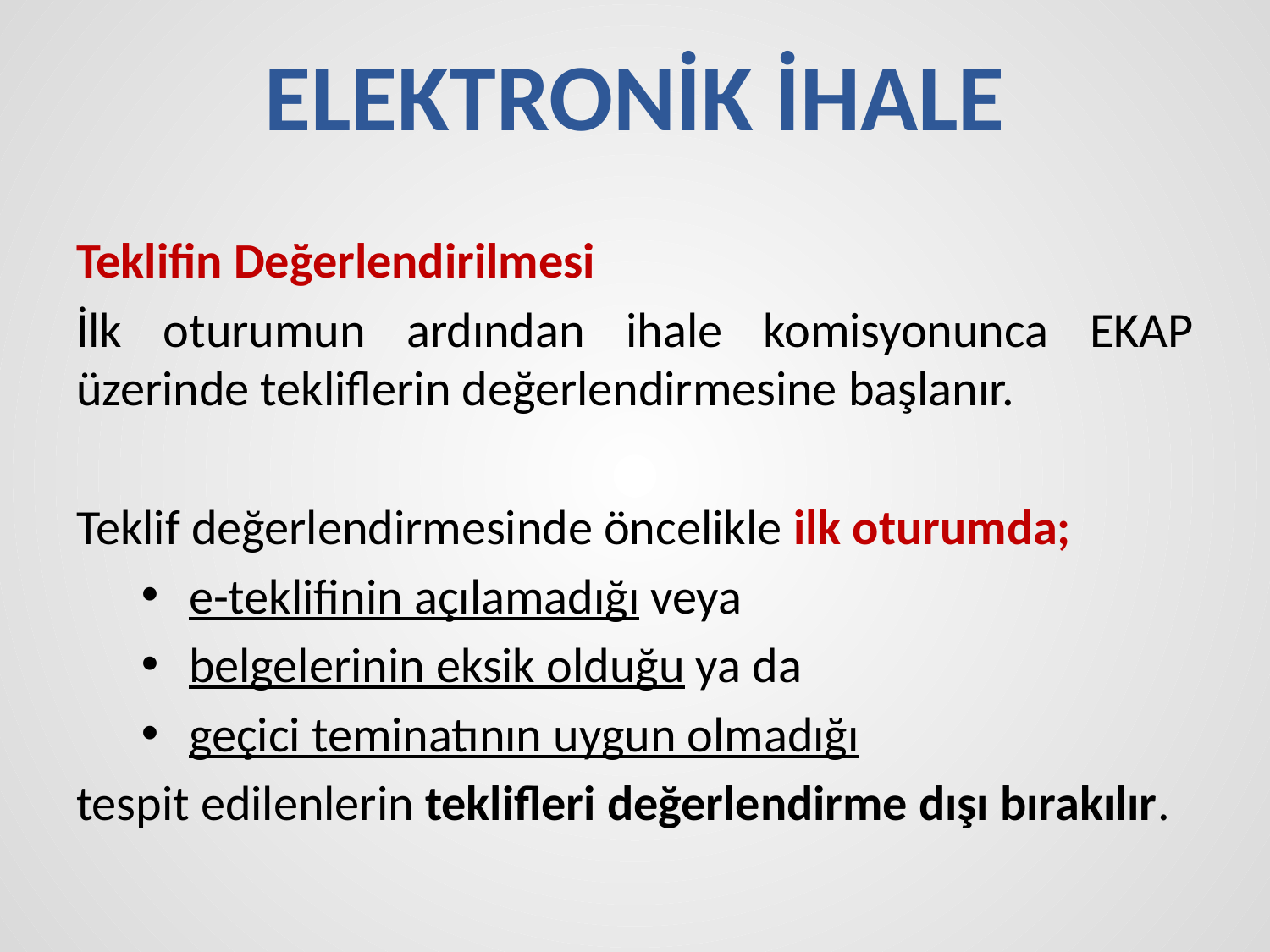

# ELEKTRONİK İHALE
Teklifin Değerlendirilmesi
İlk oturumun ardından ihale komisyonunca EKAP üzerinde tekliflerin değerlendirmesine başlanır.

Teklif değerlendirmesinde öncelikle ilk oturumda;
e-teklifinin açılamadığı veya
belgelerinin eksik olduğu ya da
geçici teminatının uygun olmadığı
tespit edilenlerin teklifleri değerlendirme dışı bırakılır.